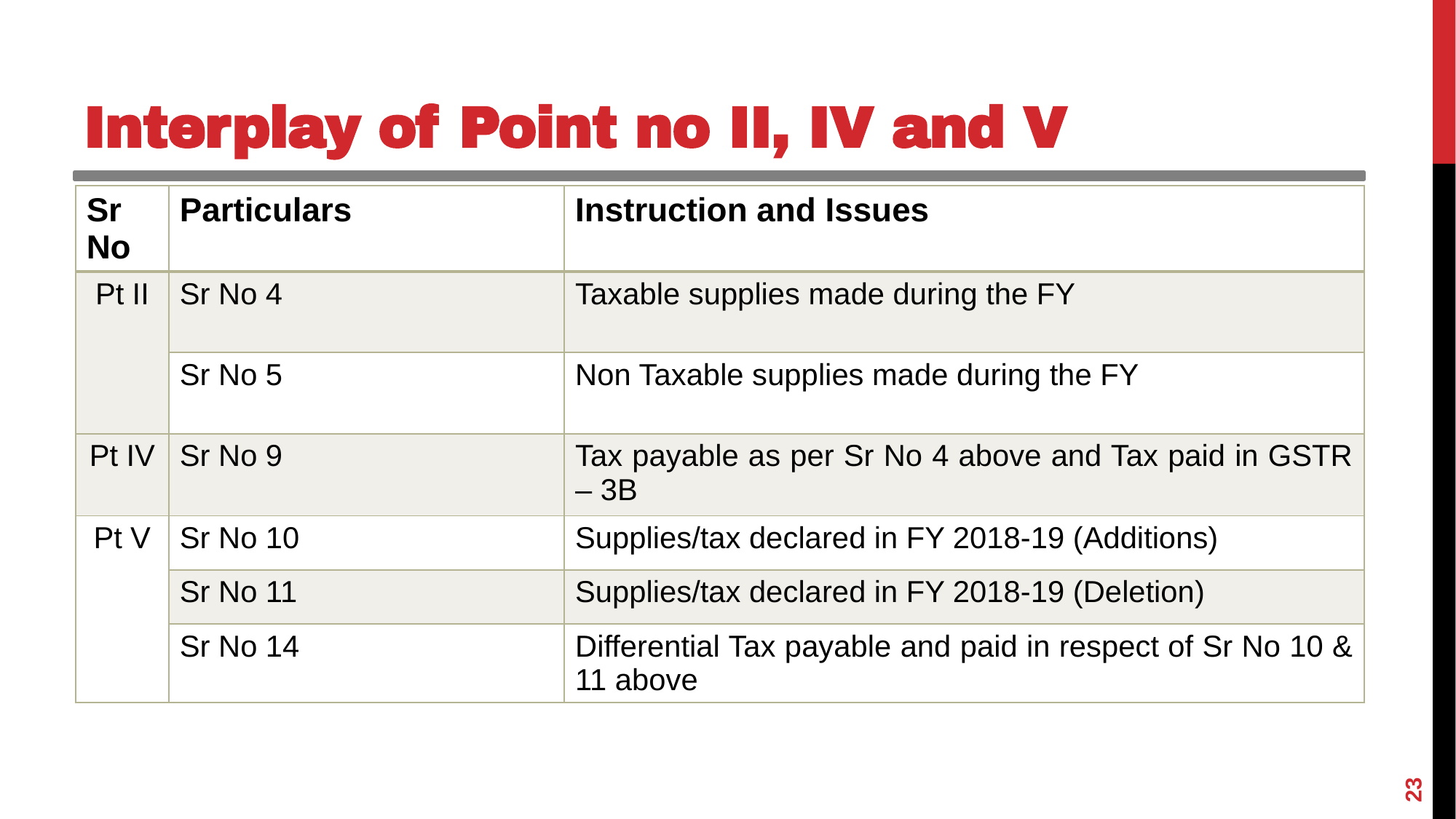

# Interplay of Point no II, IV and V
| Sr No | Particulars | Instruction and Issues |
| --- | --- | --- |
| Pt II | Sr No 4 | Taxable supplies made during the FY |
|  | Sr No 5 | Non Taxable supplies made during the FY |
| Pt IV | Sr No 9 | Tax payable as per Sr No 4 above and Tax paid in GSTR – 3B |
| Pt V | Sr No 10 | Supplies/tax declared in FY 2018-19 (Additions) |
|  | Sr No 11 | Supplies/tax declared in FY 2018-19 (Deletion) |
|  | Sr No 14 | Differential Tax payable and paid in respect of Sr No 10 & 11 above |
23